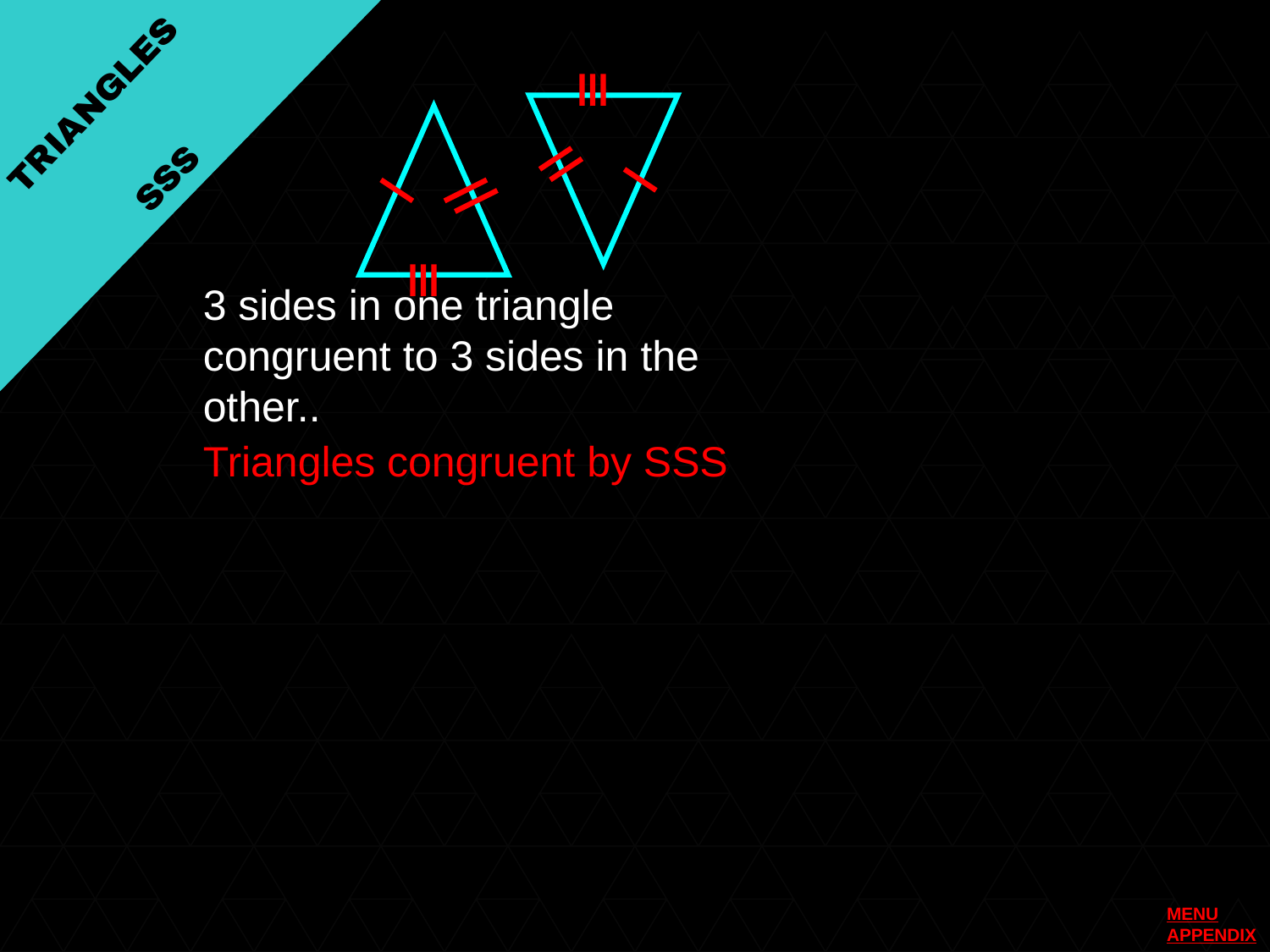

TRIANGLES

SSS

3 sides in one triangle congruent to 3 sides in the other..
Triangles congruent by SSS
MENU
APPENDIX